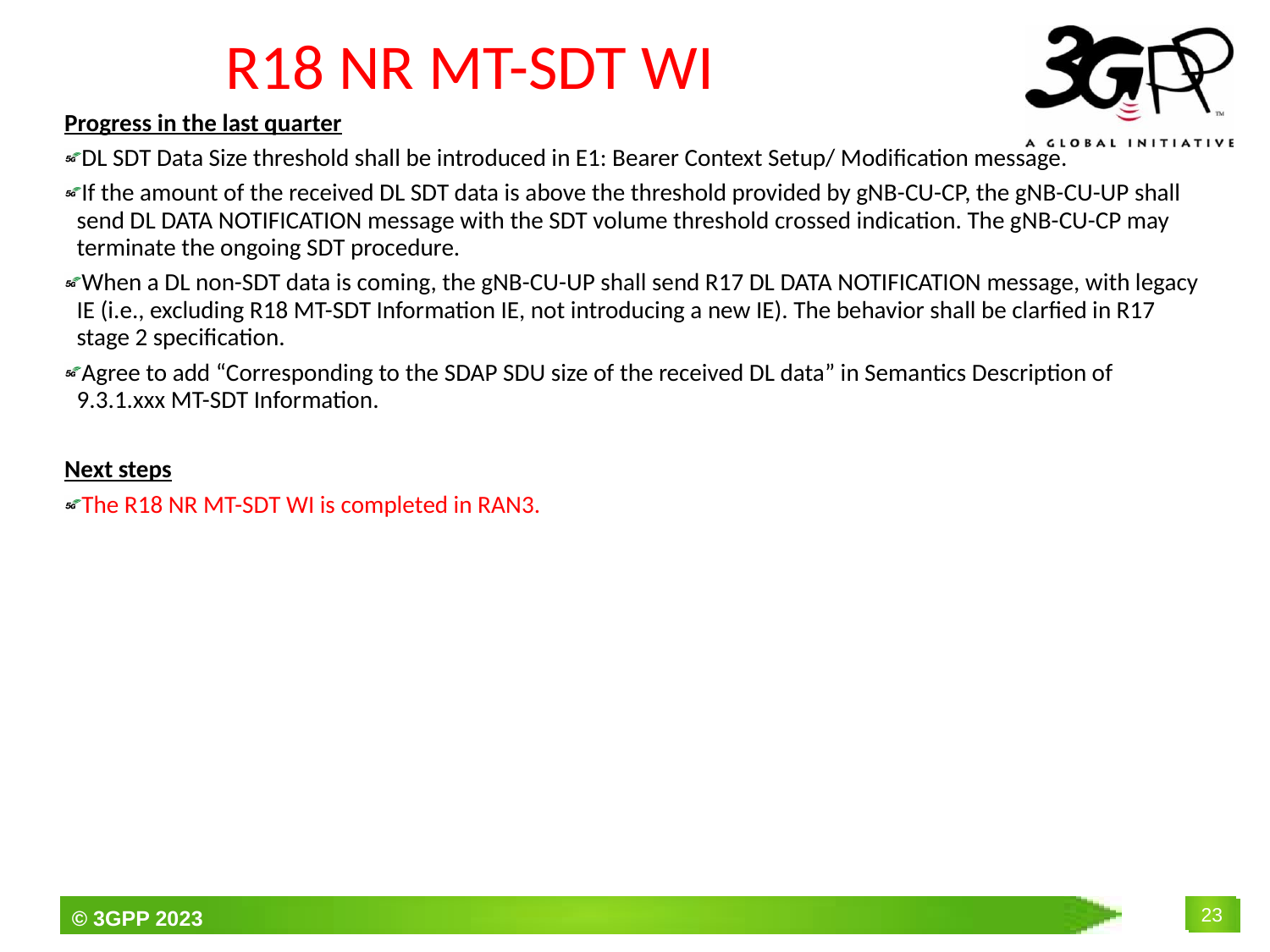

# R18 NR MT-SDT WI
Progress in the last quarter
DL SDT Data Size threshold shall be introduced in E1: Bearer Context Setup/ Modification message.
If the amount of the received DL SDT data is above the threshold provided by gNB-CU-CP, the gNB-CU-UP shall send DL DATA NOTIFICATION message with the SDT volume threshold crossed indication. The gNB-CU-CP may terminate the ongoing SDT procedure.
When a DL non-SDT data is coming, the gNB-CU-UP shall send R17 DL DATA NOTIFICATION message, with legacy IE (i.e., excluding R18 MT-SDT Information IE, not introducing a new IE). The behavior shall be clarfied in R17 stage 2 specification.
Agree to add “Corresponding to the SDAP SDU size of the received DL data” in Semantics Description of 9.3.1.xxx MT-SDT Information.

Next steps
The R18 NR MT-SDT WI is completed in RAN3.

23